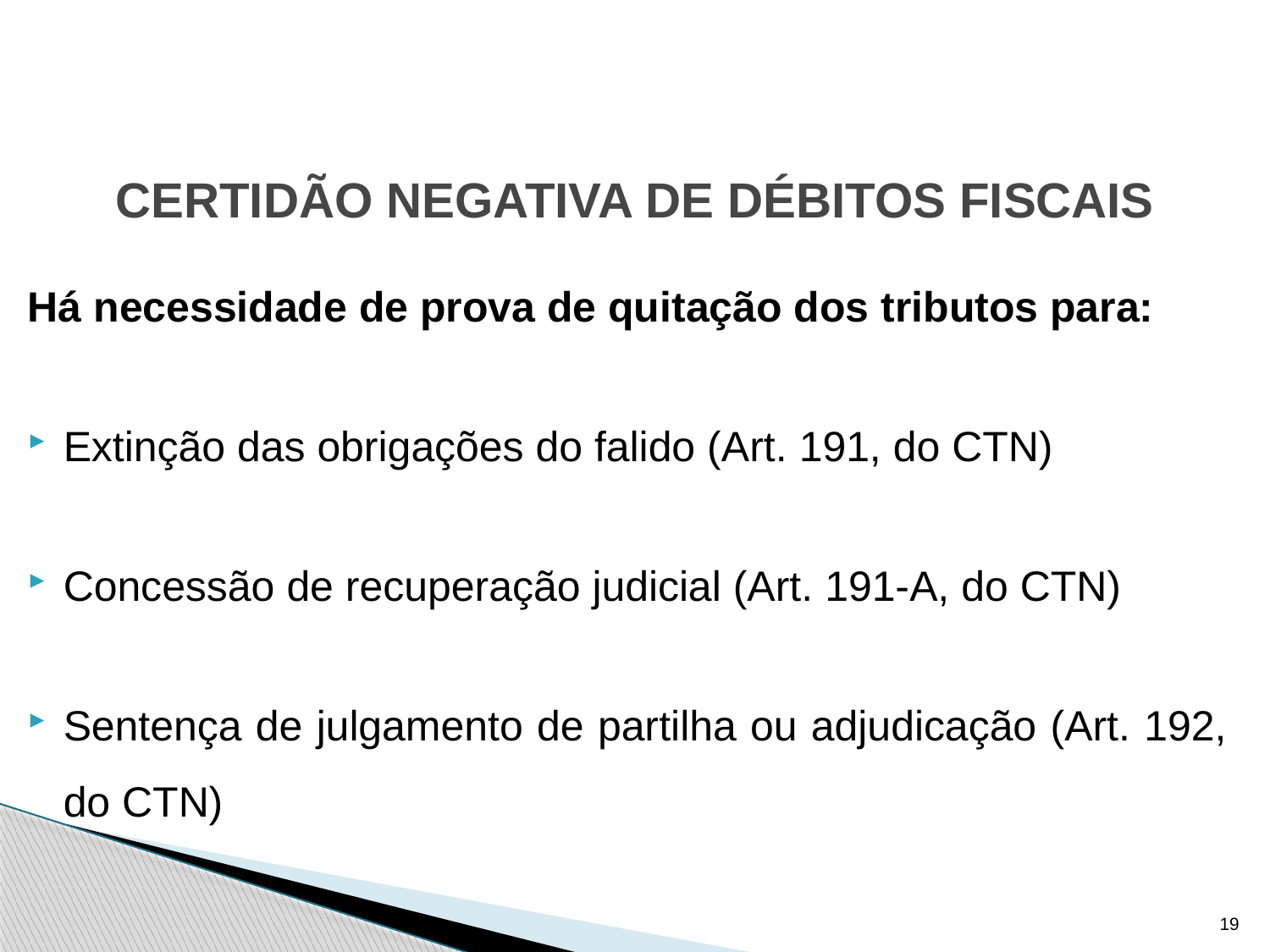

# CERTIDÃO NEGATIVA DE DÉBITOS FISCAIS
Há necessidade de prova de quitação dos tributos para:
Extinção das obrigações do falido (Art. 191, do CTN)
Concessão de recuperação judicial (Art. 191-A, do CTN)
Sentença de julgamento de partilha ou adjudicação (Art. 192, do CTN)

19